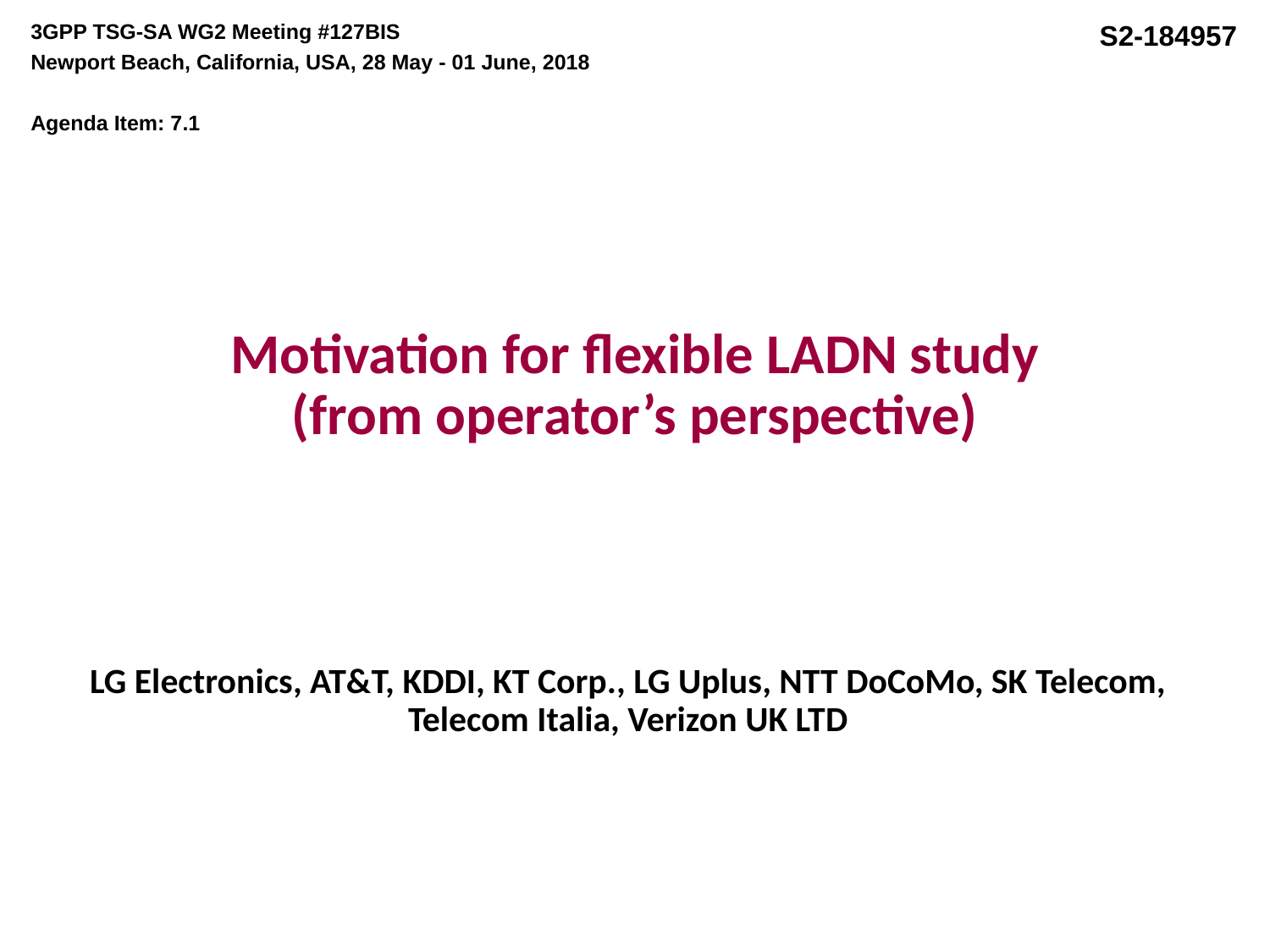

3GPP TSG-SA WG2 Meeting #127BIS
Newport Beach, California, USA, 28 May - 01 June, 2018

Agenda Item: 7.1
S2-184957
# Motivation for flexible LADN study (from operator’s perspective)
LG Electronics, AT&T, KDDI, KT Corp., LG Uplus, NTT DoCoMo, SK Telecom, Telecom Italia, Verizon UK LTD